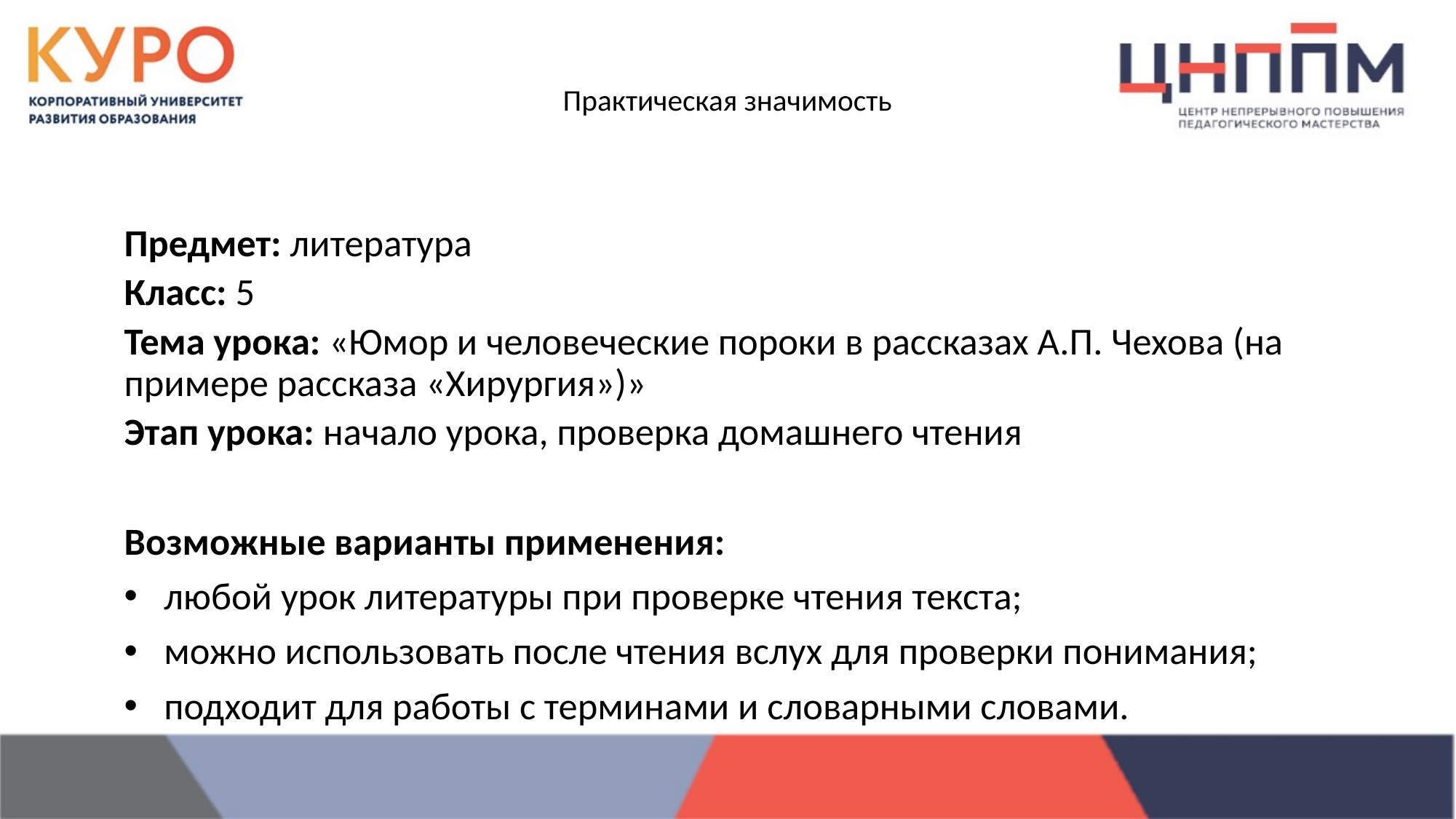

# Практическая значимость
Предмет: литература
Класс: 5
Тема урока: «Юмор и человеческие пороки в рассказах А.П. Чехова (на примере рассказа «Хирургия»)»
Этап урока: начало урока, проверка домашнего чтения

Возможные варианты применения:
любой урок литературы при проверке чтения текста;
можно использовать после чтения вслух для проверки понимания;
подходит для работы с терминами и словарными словами.